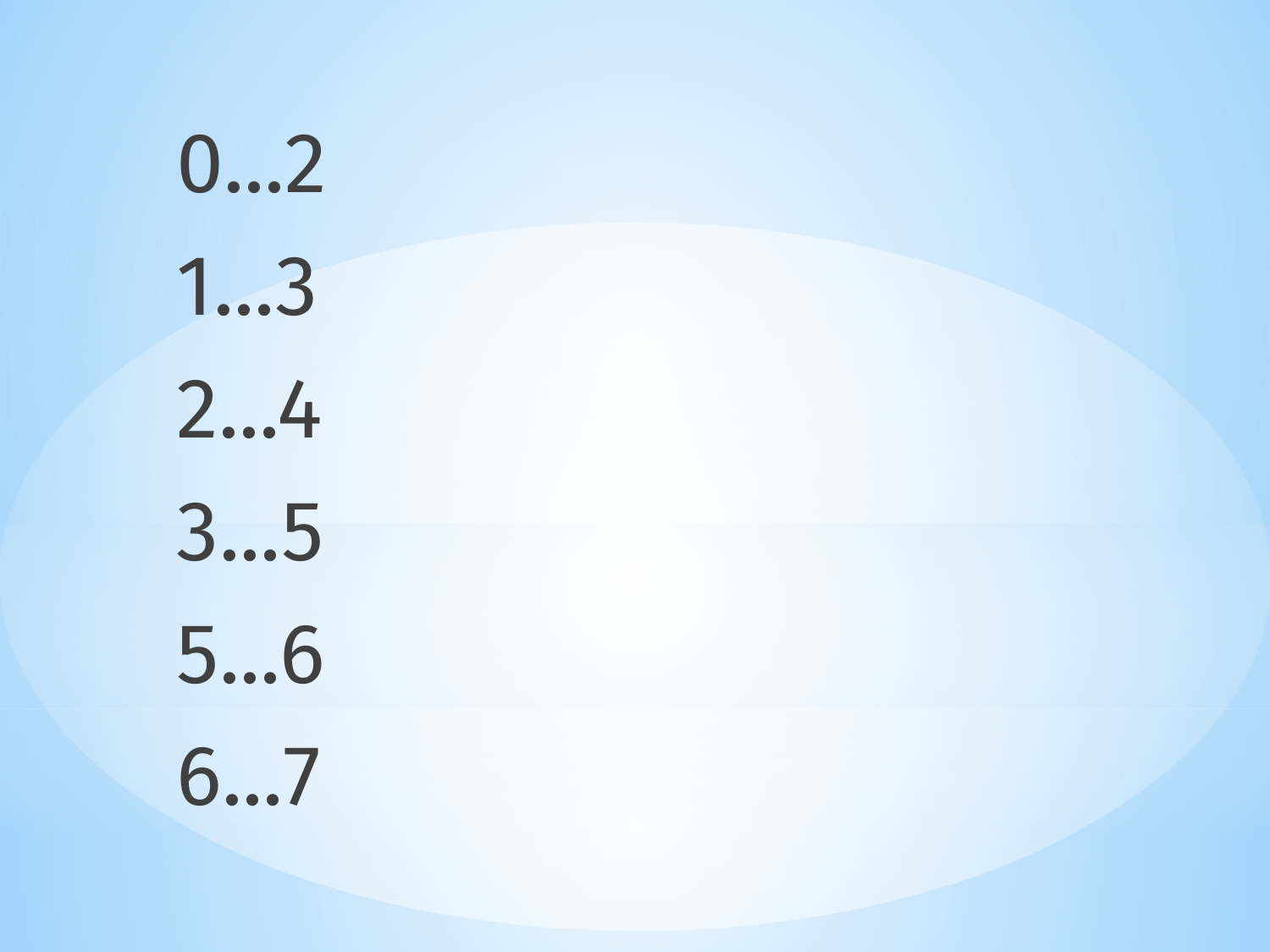

0...2
1...3
2...4
3...5
5...6
6...7
#